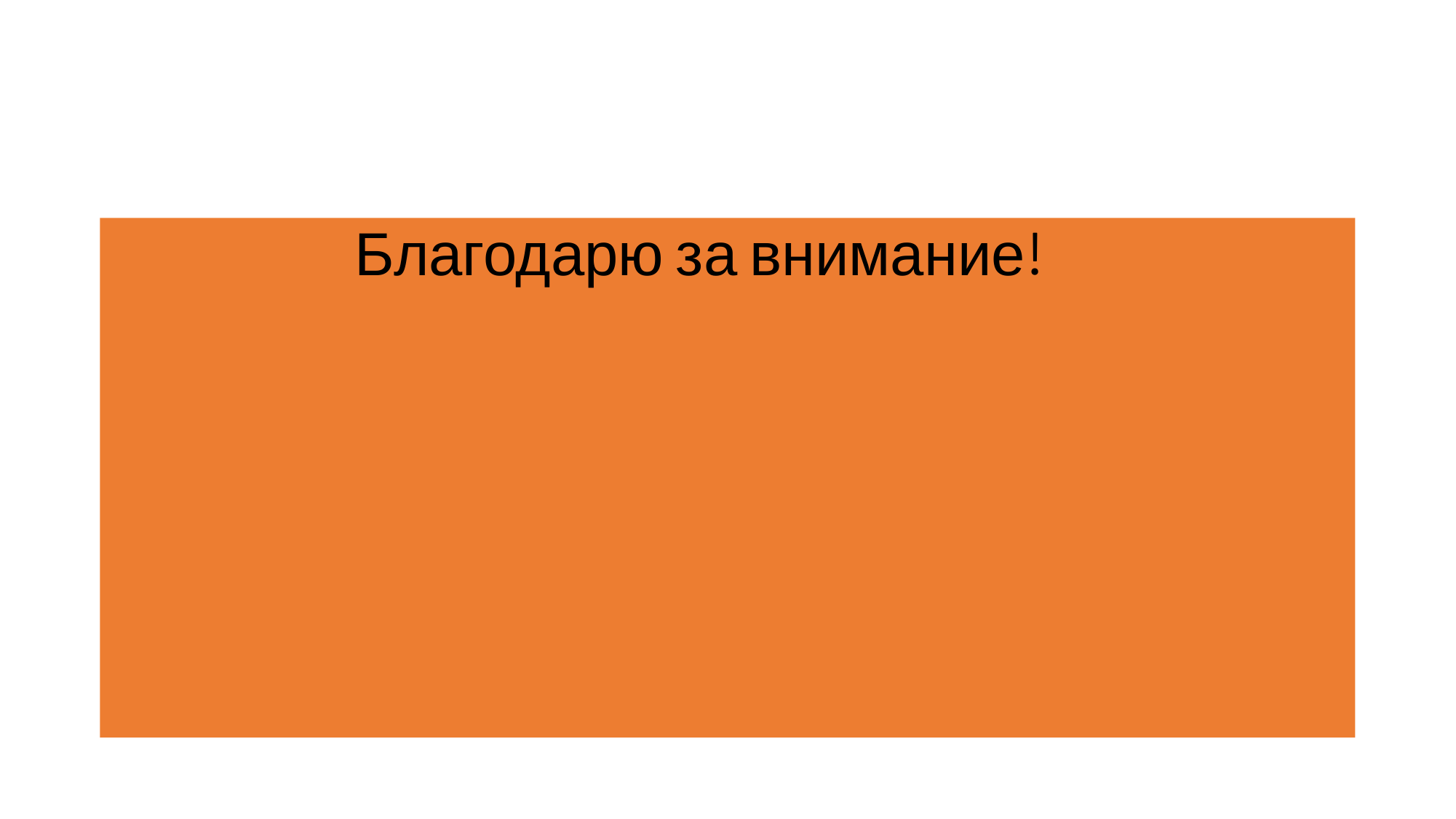

#
                    Благодарю за внимание!